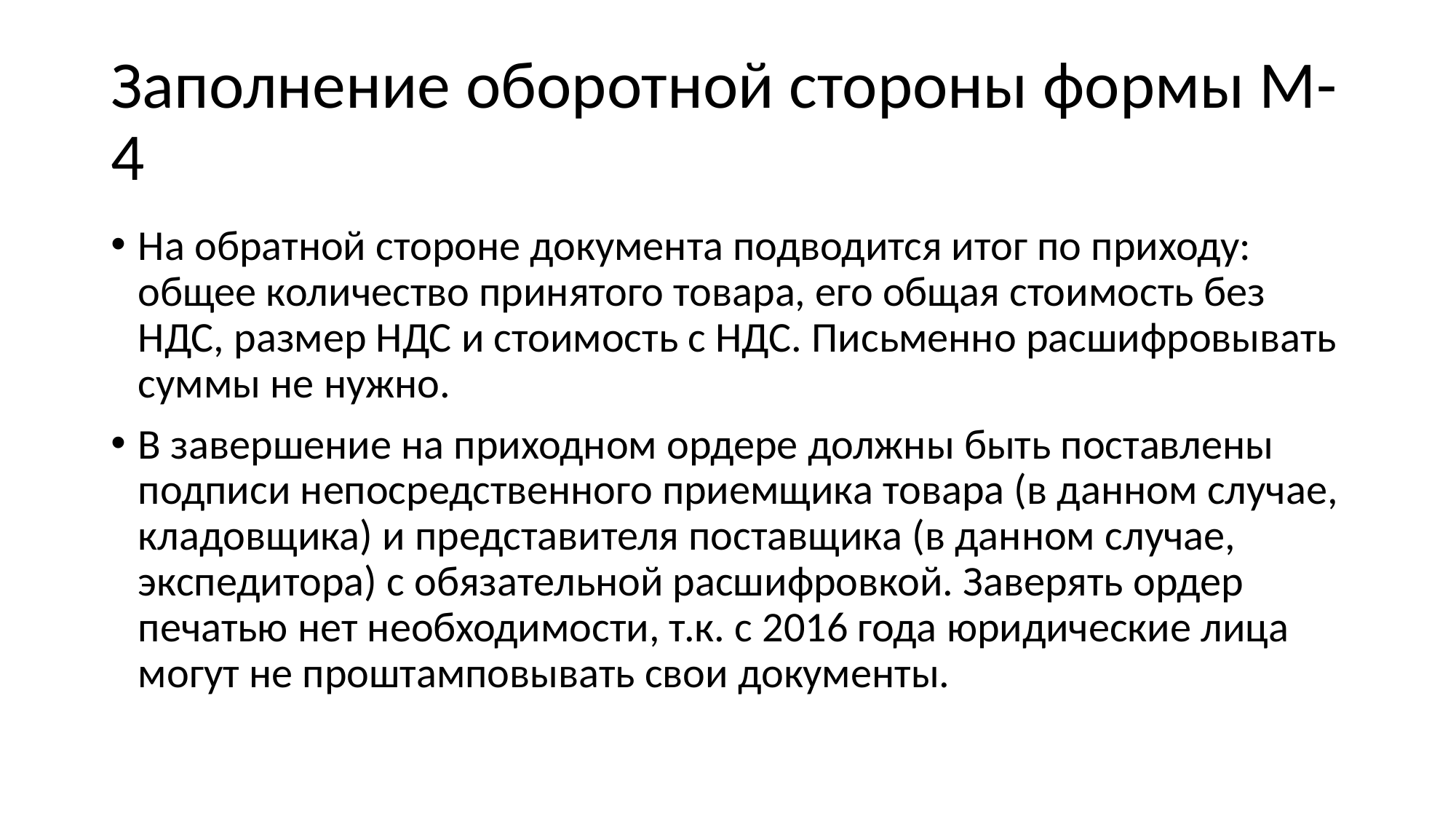

# Заполнение оборотной стороны формы М-4
На обратной стороне документа подводится итог по приходу: общее количество принятого товара, его общая стоимость без НДС, размер НДС и стоимость с НДС. Письменно расшифровывать суммы не нужно.
В завершение на приходном ордере должны быть поставлены подписи непосредственного приемщика товара (в данном случае, кладовщика) и представителя поставщика (в данном случае, экспедитора) с обязательной расшифровкой. Заверять ордер печатью нет необходимости, т.к. с 2016 года юридические лица могут не проштамповывать свои документы.